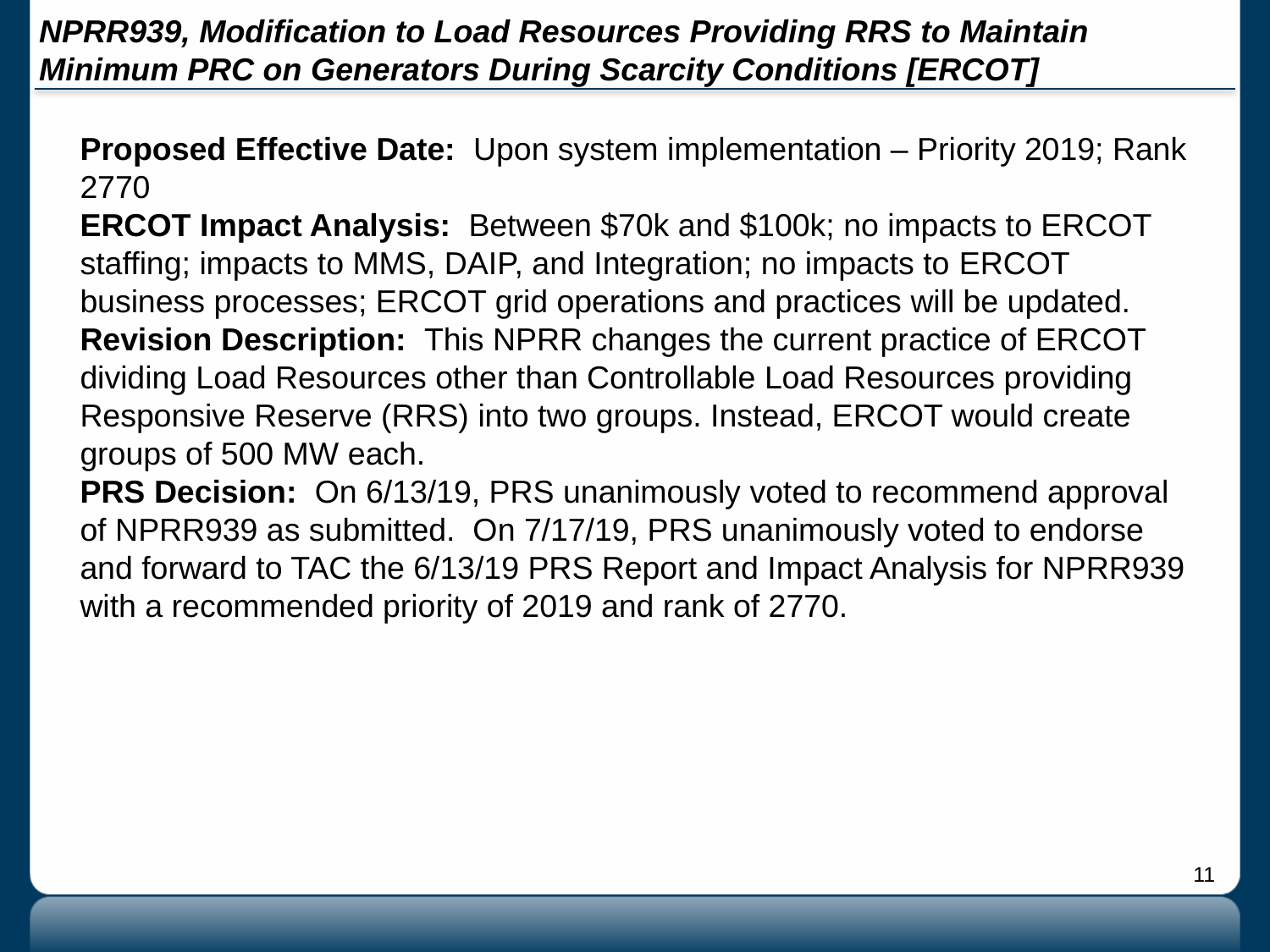

# NPRR939, Modification to Load Resources Providing RRS to Maintain Minimum PRC on Generators During Scarcity Conditions [ERCOT]
Proposed Effective Date:  Upon system implementation – Priority 2019; Rank 2770
ERCOT Impact Analysis:  Between $70k and $100k; no impacts to ERCOT staffing; impacts to MMS, DAIP, and Integration; no impacts to ERCOT business processes; ERCOT grid operations and practices will be updated.
Revision Description:  This NPRR changes the current practice of ERCOT dividing Load Resources other than Controllable Load Resources providing Responsive Reserve (RRS) into two groups. Instead, ERCOT would create groups of 500 MW each.
PRS Decision:  On 6/13/19, PRS unanimously voted to recommend approval of NPRR939 as submitted.  On 7/17/19, PRS unanimously voted to endorse and forward to TAC the 6/13/19 PRS Report and Impact Analysis for NPRR939 with a recommended priority of 2019 and rank of 2770.